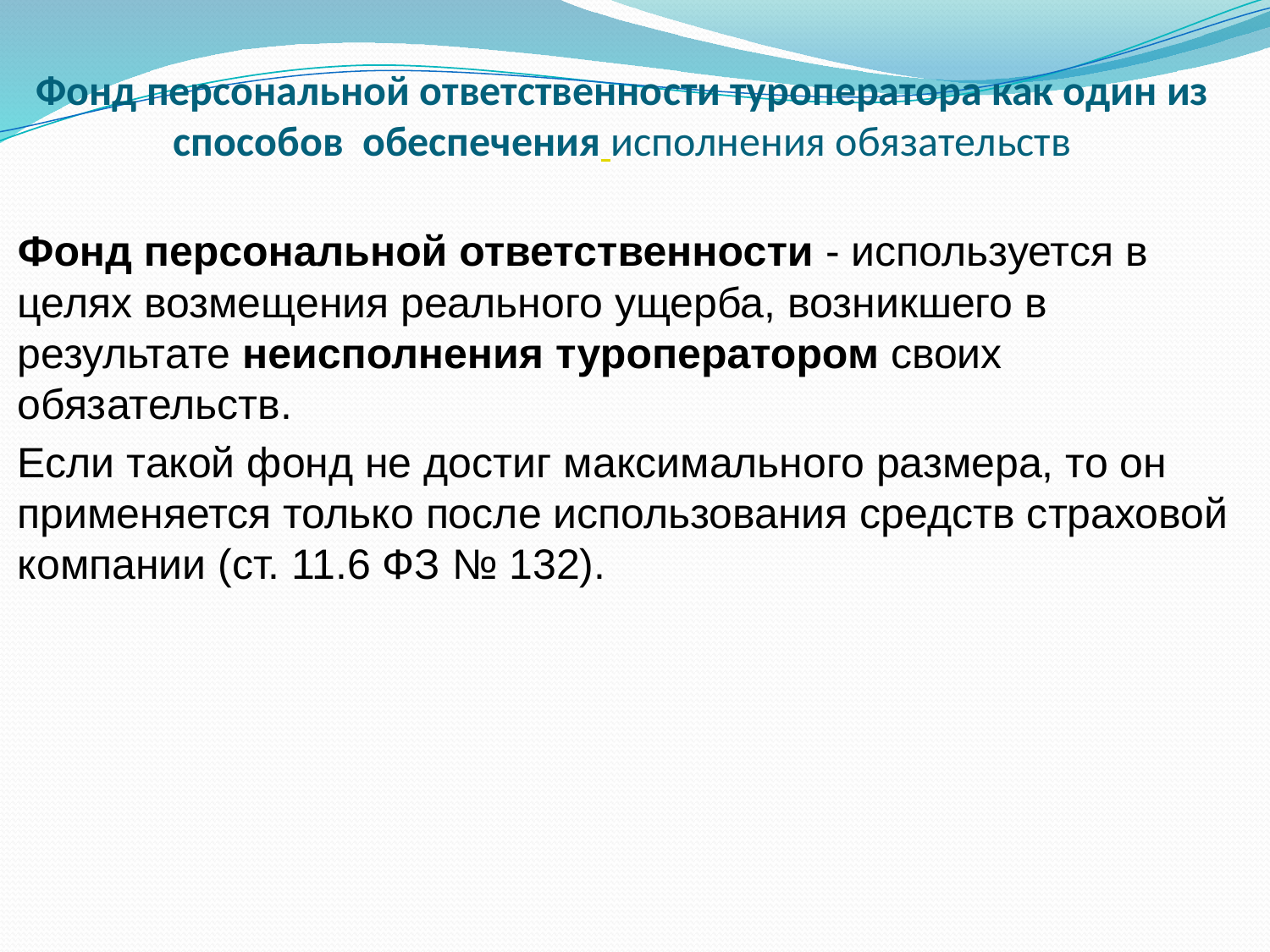

Фонд персональной ответственности туроператора как один из способов  обеспечения исполнения обязательств

Фонд персональной ответственности - используется в целях возмещения реального ущерба, возникшего в результате неисполнения туроператором своих обязательств.
Если такой фонд не достиг максимального размера, то он применяется только после использования средств страховой компании (ст. 11.6 ФЗ № 132).